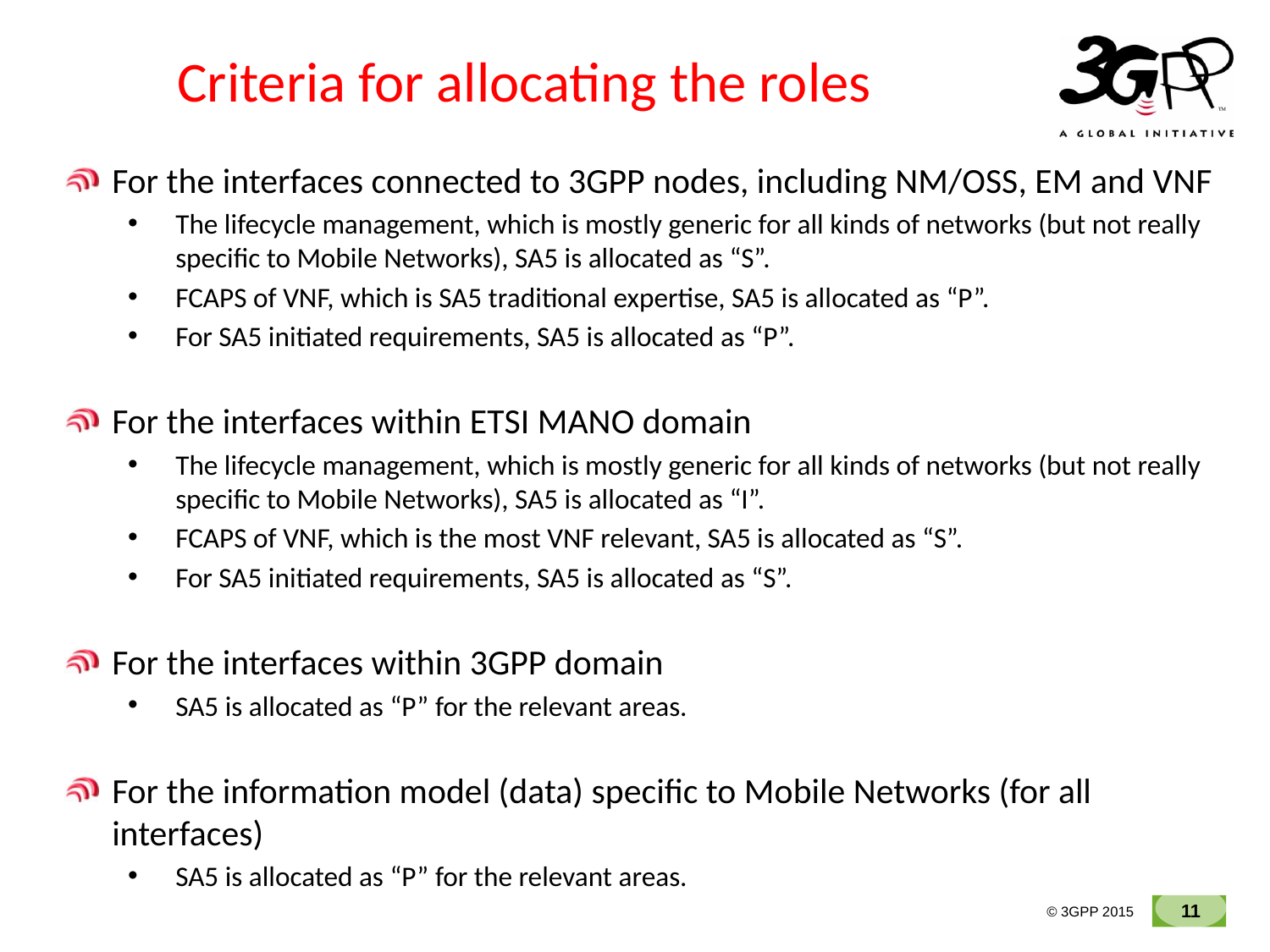

Criteria for allocating the roles
For the interfaces connected to 3GPP nodes, including NM/OSS, EM and VNF
The lifecycle management, which is mostly generic for all kinds of networks (but not really specific to Mobile Networks), SA5 is allocated as “S”.
FCAPS of VNF, which is SA5 traditional expertise, SA5 is allocated as “P”.
For SA5 initiated requirements, SA5 is allocated as “P”.

For the interfaces within ETSI MANO domain
The lifecycle management, which is mostly generic for all kinds of networks (but not really specific to Mobile Networks), SA5 is allocated as “I”.
FCAPS of VNF, which is the most VNF relevant, SA5 is allocated as “S”.
For SA5 initiated requirements, SA5 is allocated as “S”.

For the interfaces within 3GPP domain
SA5 is allocated as “P” for the relevant areas.

For the information model (data) specific to Mobile Networks (for all interfaces)
SA5 is allocated as “P” for the relevant areas.